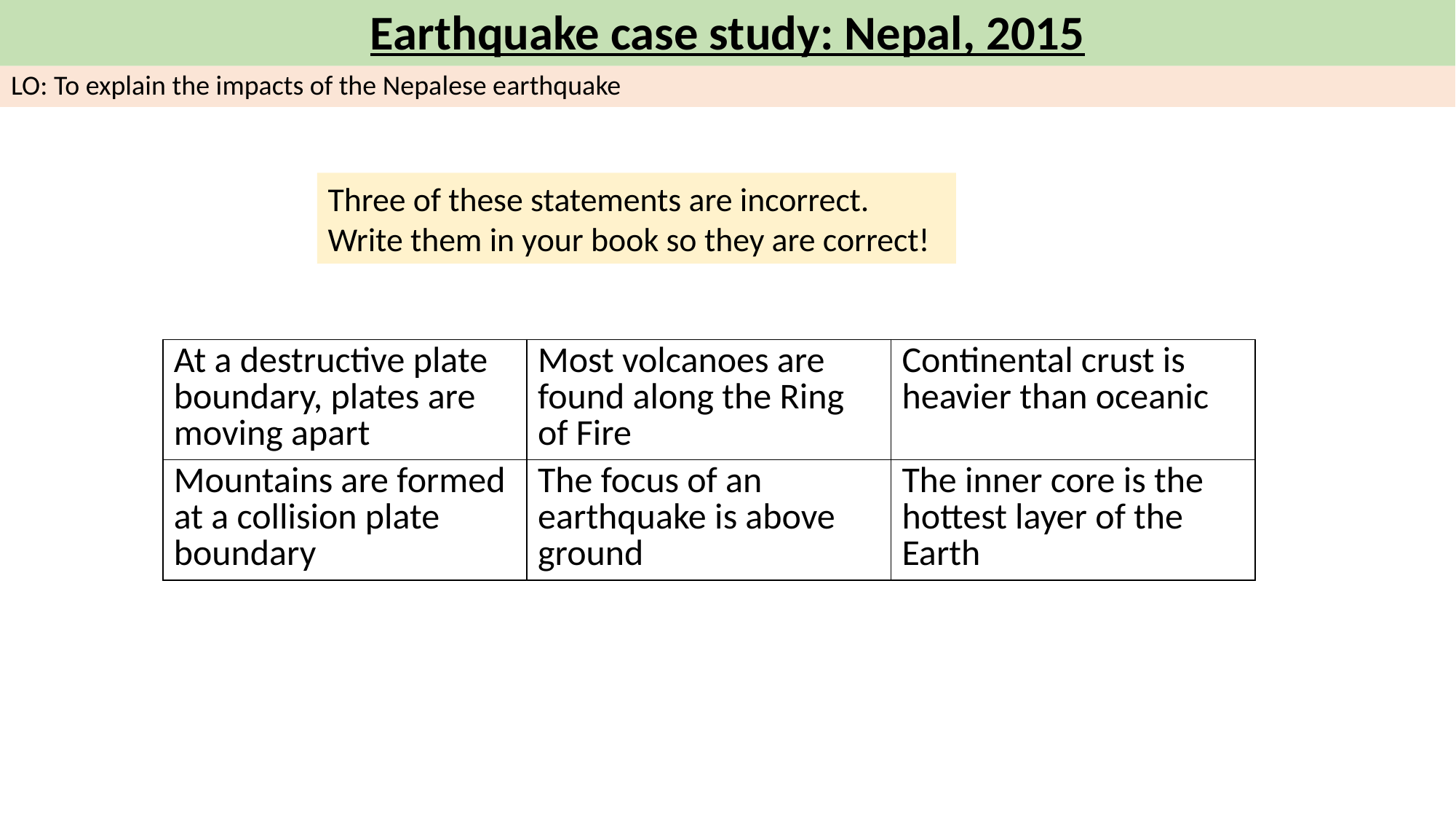

# Earthquake case study: Nepal, 2015
LO: To explain the impacts of the Nepalese earthquake
Three of these statements are incorrect.
Write them in your book so they are correct!
| At a destructive plate boundary, plates are moving apart | Most volcanoes are found along the Ring of Fire | Continental crust is heavier than oceanic |
| --- | --- | --- |
| Mountains are formed at a collision plate boundary | The focus of an earthquake is above ground | The inner core is the hottest layer of the Earth |